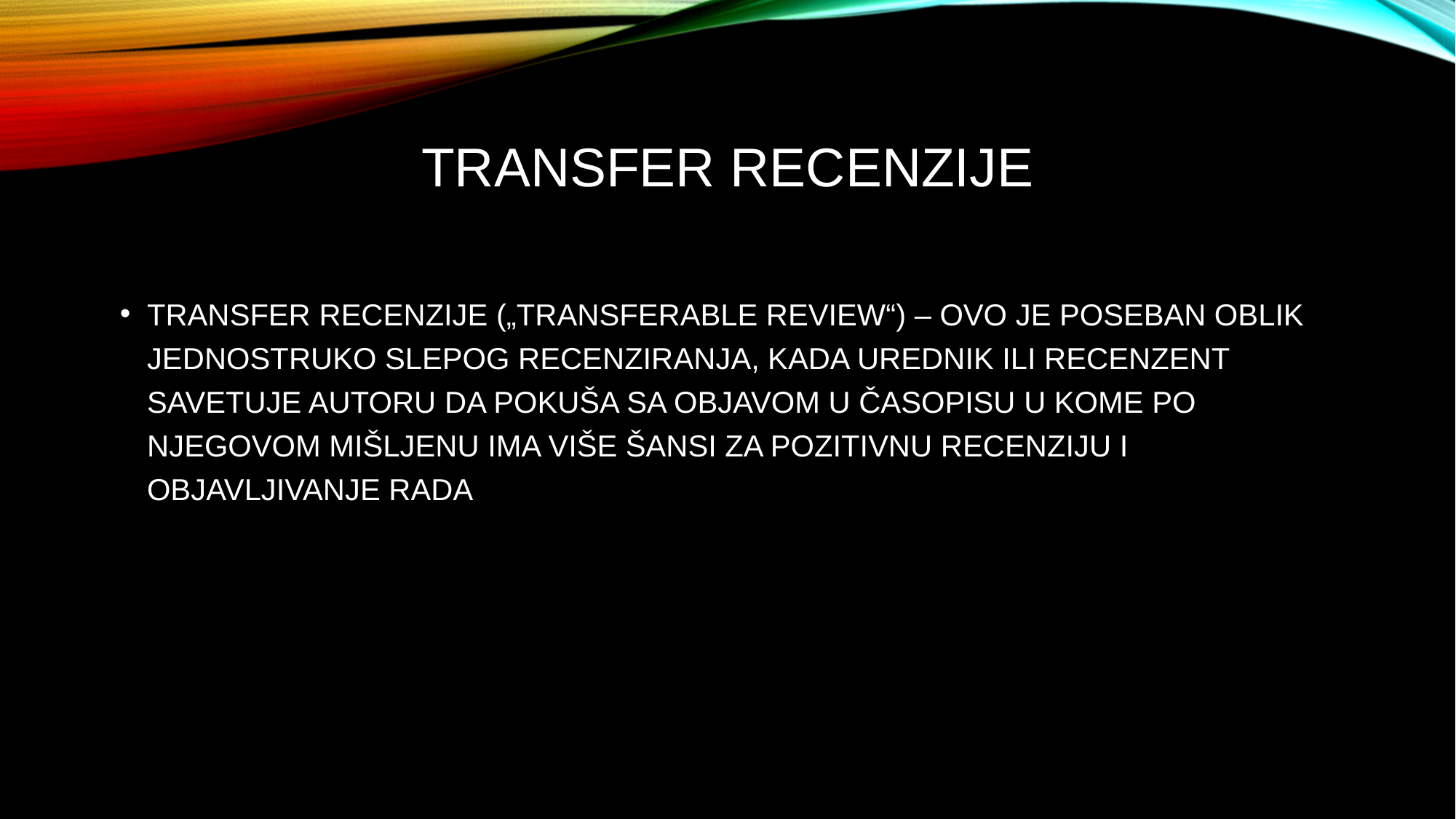

transfer recenzije
Transfer recenzije („Transferable Review“) – ovo je poseban oblik jednostruko slepog recenziranja, kada urednik ili recenzent savetuje autoru da pokuša sa objavom u časopisu u kome po njegovom mišljenu ima više šansi za pozitivnu recenziju I objavljivanje rada